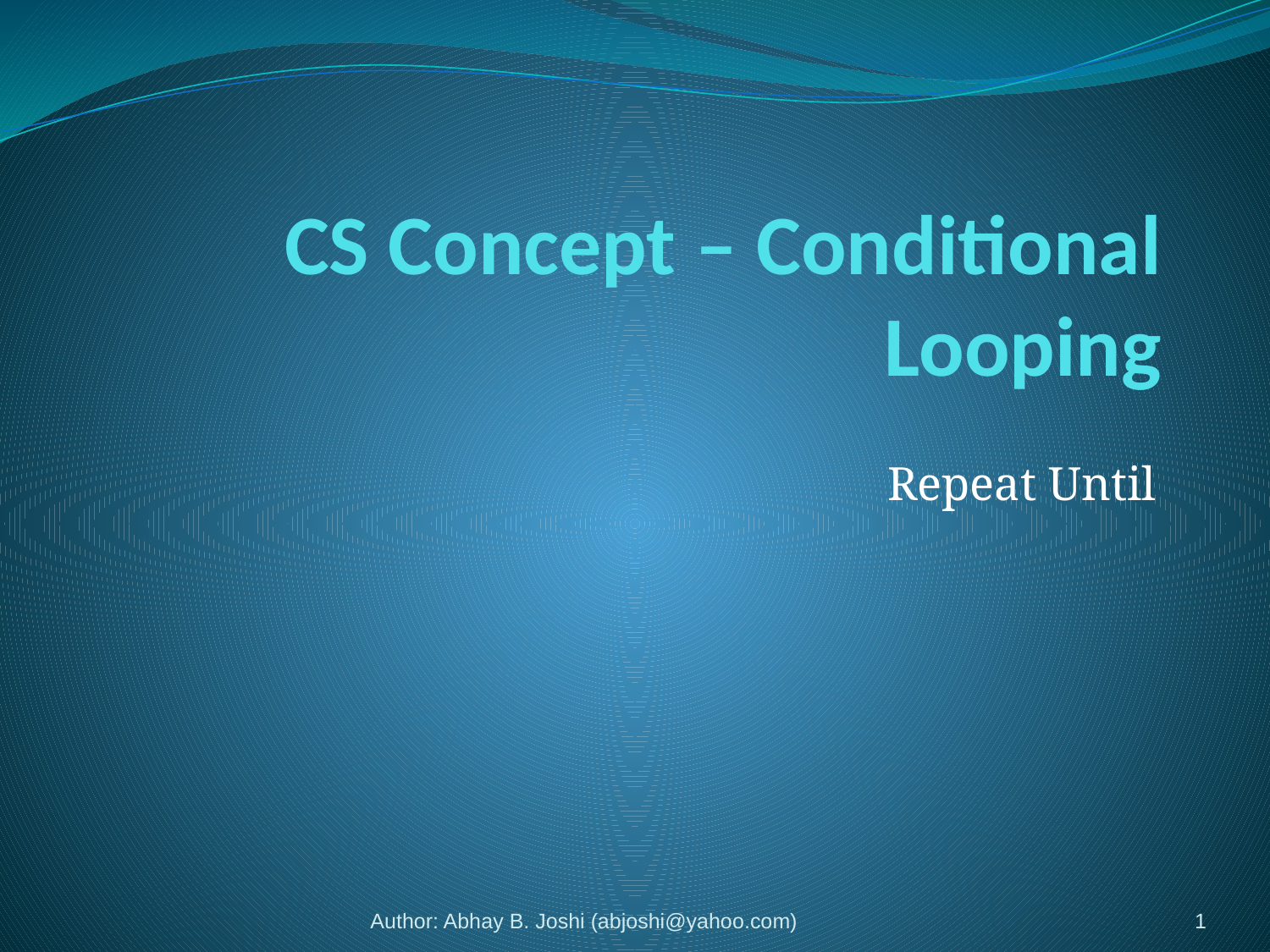

# CS Concept – Conditional Looping
Repeat Until
Author: Abhay B. Joshi (abjoshi@yahoo.com)
1